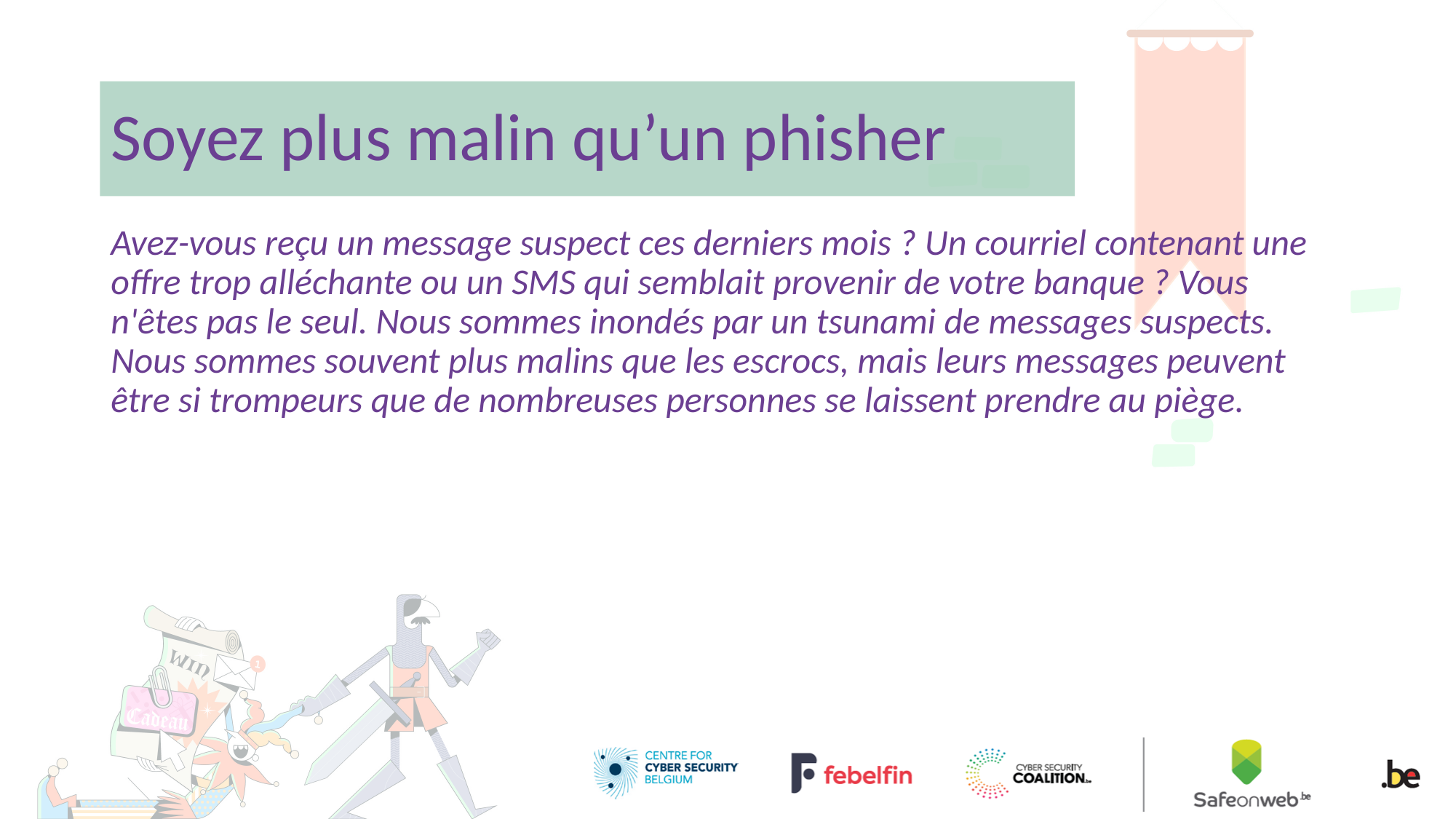

# Soyez plus malin qu’un phisher
Avez-vous reçu un message suspect ces derniers mois ? Un courriel contenant une offre trop alléchante ou un SMS qui semblait provenir de votre banque ? Vous n'êtes pas le seul. Nous sommes inondés par un tsunami de messages suspects. Nous sommes souvent plus malins que les escrocs, mais leurs messages peuvent être si trompeurs que de nombreuses personnes se laissent prendre au piège.